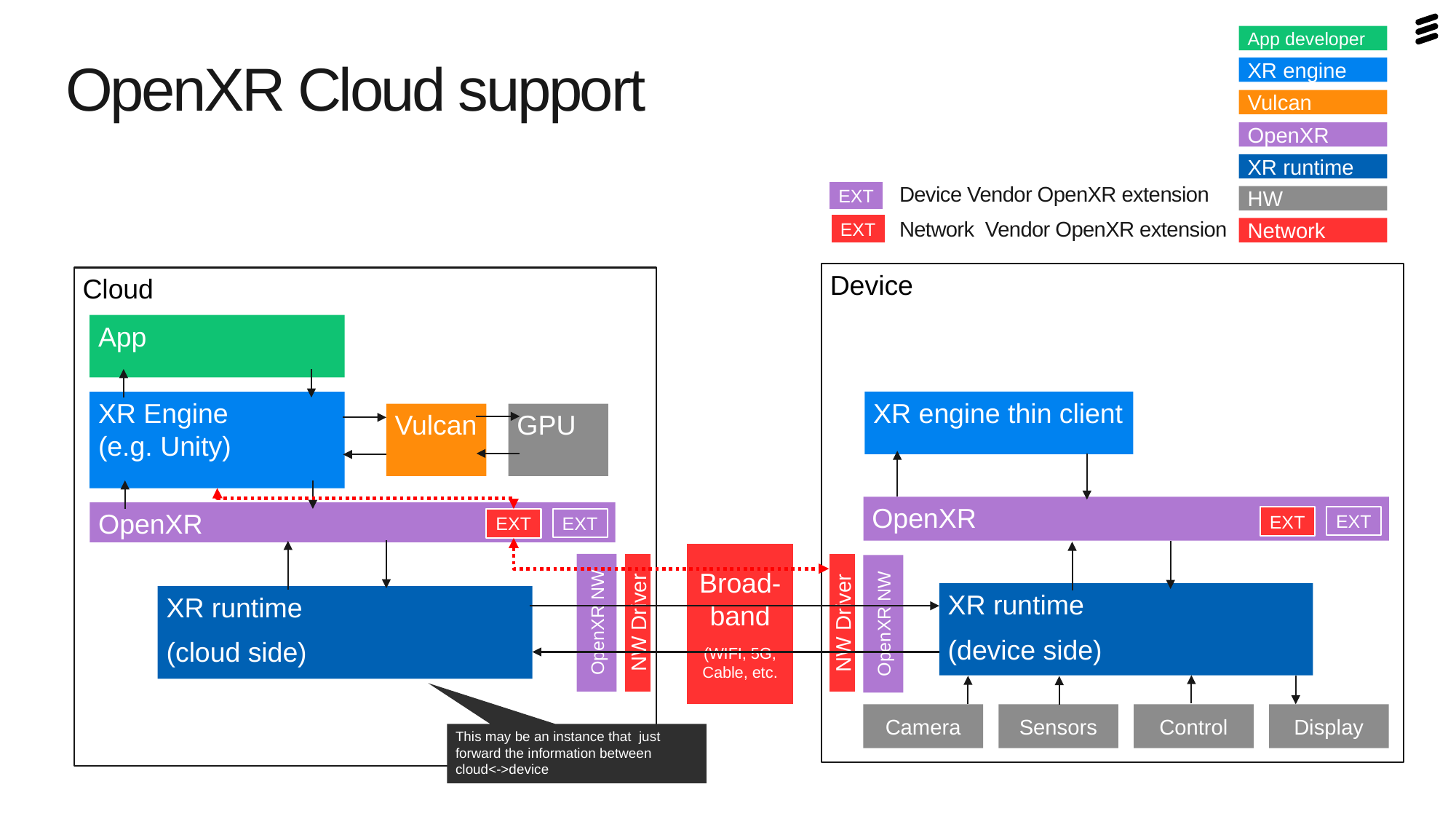

App developer
XR engine
Vulcan
OpenXR
XR runtime
HW
Network
# OpenXR Cloud support
Device Vendor OpenXR extension
EXT
Network  Vendor OpenXR extension
EXT
Device
Cloud
App
XR engine thin client
XR Engine
(e.g. Unity)
Vulcan
GPU
OpenXR
OpenXR
EXT
EXT
EXT
EXT
Broad-band
(WIFI, 5G, Cable, etc.
XR runtime
(device side)
XR runtime
(cloud side)
OpenXR NW
OpenXR NW
NW Driver
NW Driver
Camera
Sensors
Control
Display
This may be an instance that  just forward the information between cloud<->device